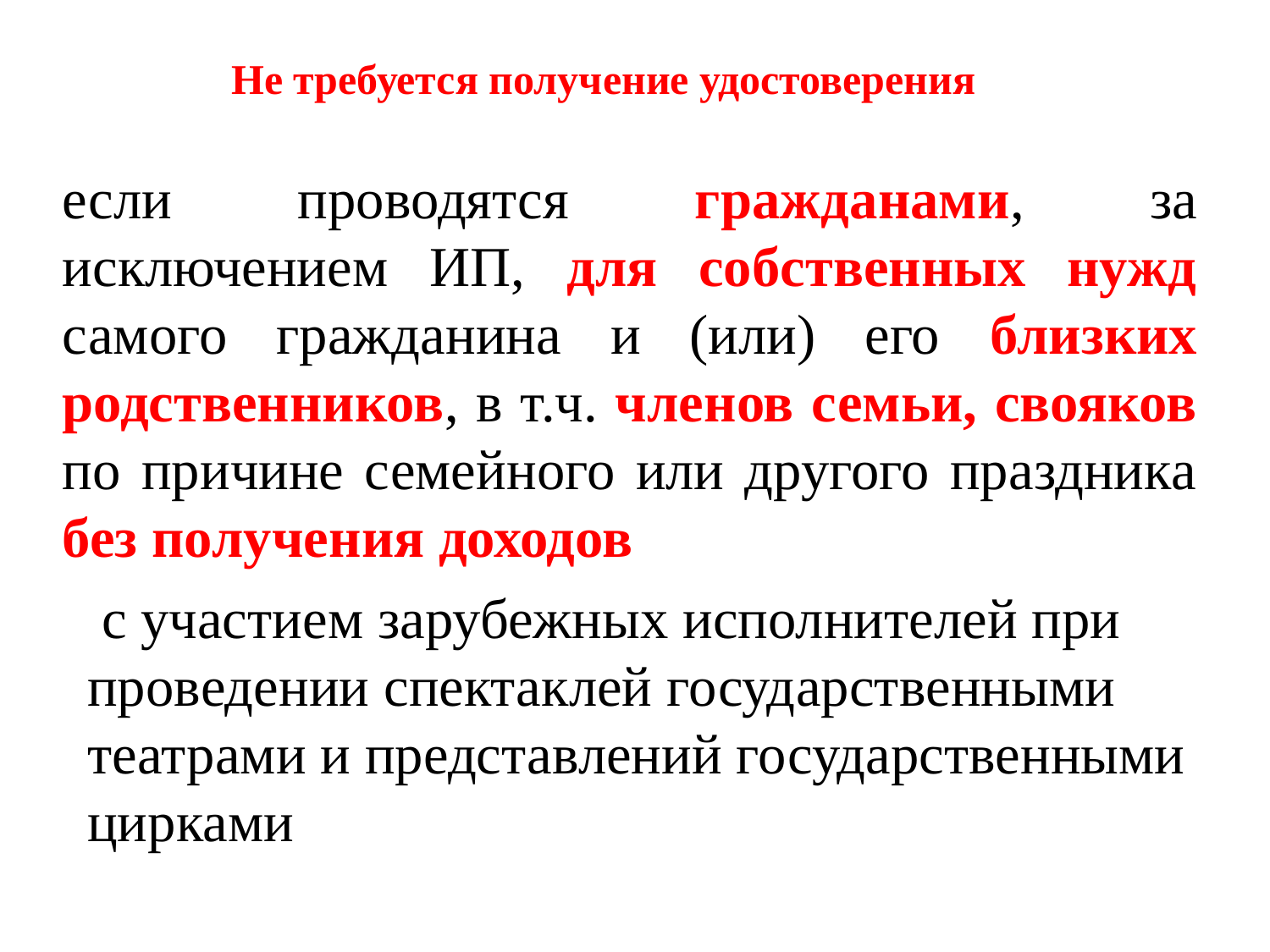

Не требуется получение удостоверения
если проводятся гражданами, за исключением ИП, для собственных нужд самого гражданина и (или) его близких родственников, в т.ч. членов семьи, свояков по причине семейного или другого праздника без получения доходов
 с участием зарубежных исполнителей при проведении спектаклей государственными театрами и представлений государственными цирками